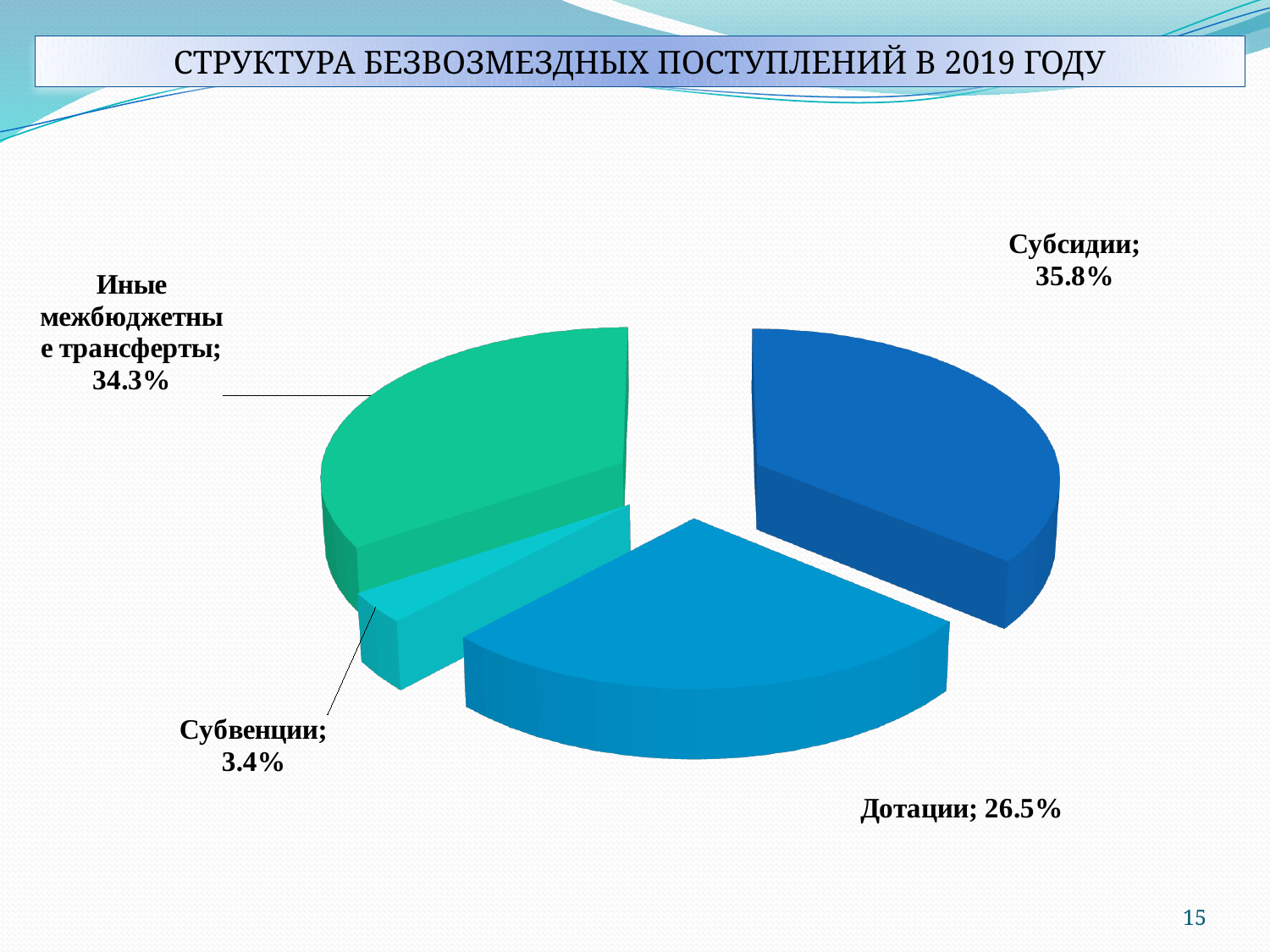

СТРУКТУРА БЕЗВОЗМЕЗДНЫХ ПОСТУПЛЕНИЙ В 2019 ГОДУ

[unsupported chart]

15